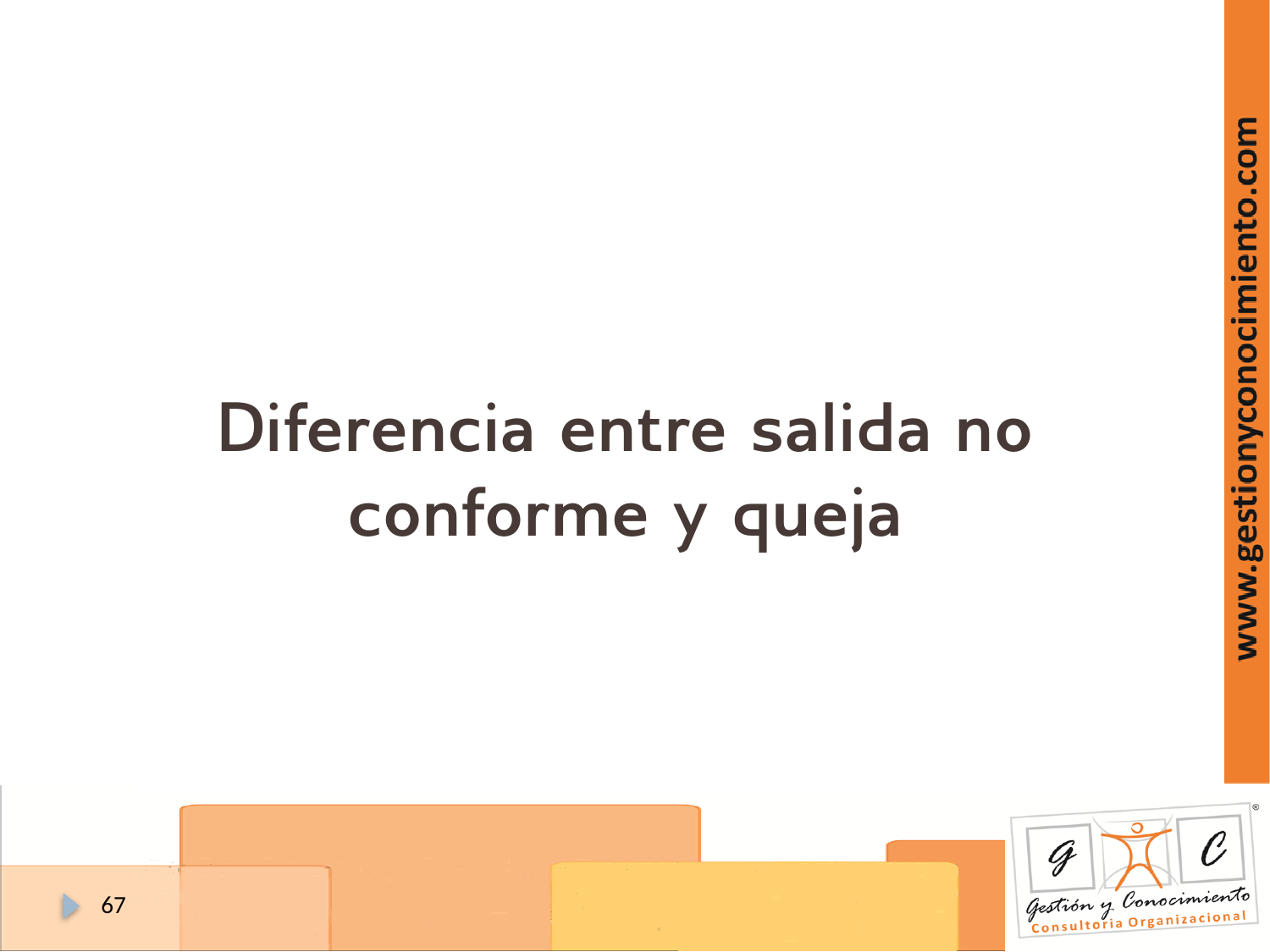

Diferencia entre salida no conforme y queja
67